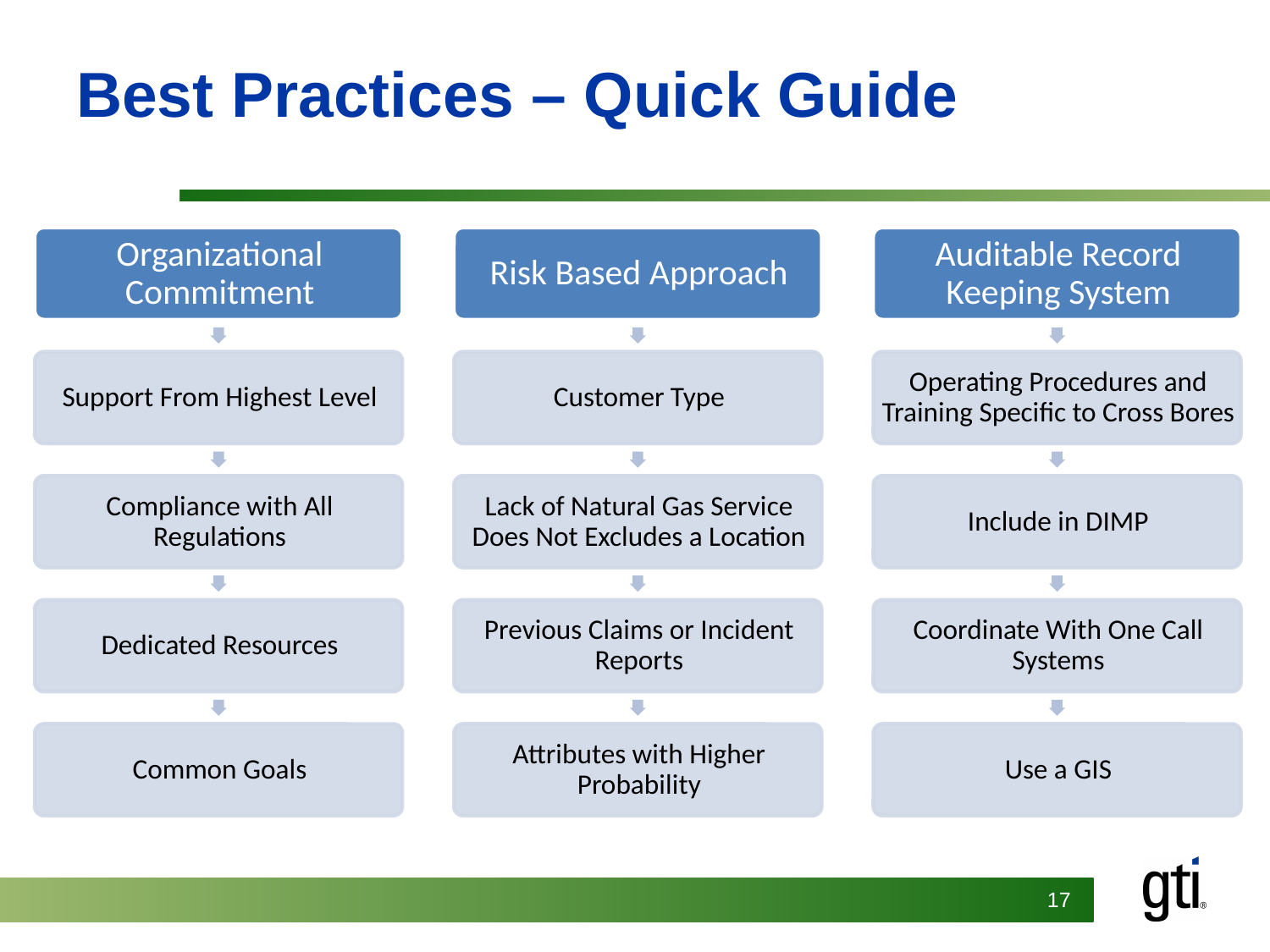

# Best Practices – Quick Guide
Organizational Commitment
Support From Highest Level
Compliance with All Regulations
Dedicated Resources
Common Goals
Risk Based Approach
Customer Type
Lack of Natural Gas Service Does Not Excludes a Location
Previous Claims or Incident Reports
Attributes with Higher Probability
Auditable Record Keeping System
Operating Procedures and Training Specific to Cross Bores
Include in DIMP
Coordinate With One Call Systems
Use a GIS